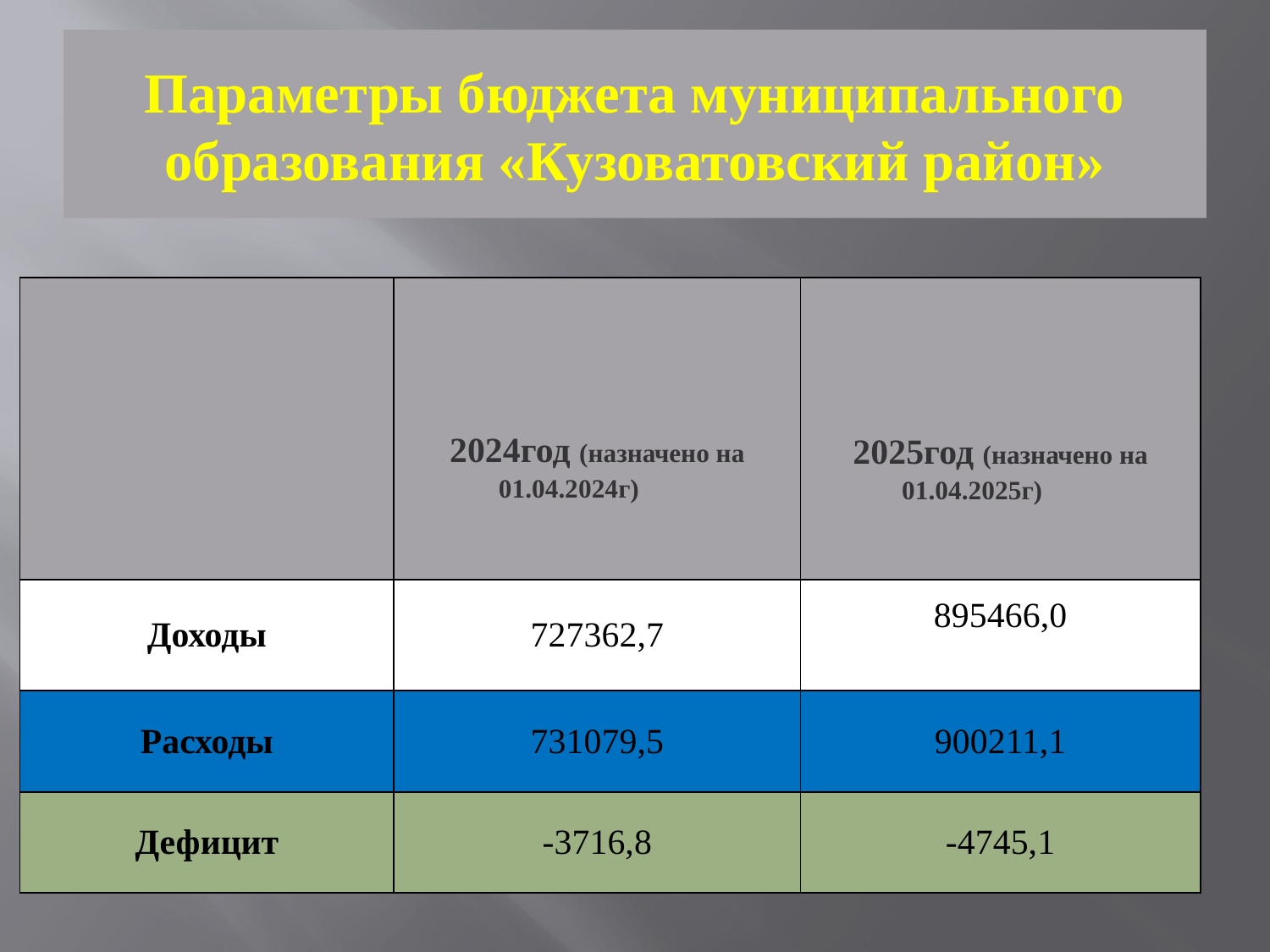

# Параметры бюджета муниципального образования «Кузоватовский район»
|  | 2024год (назначено на 01.04.2024г) | 2025год (назначено на 01.04.2025г) |
| --- | --- | --- |
| Доходы | 727362,7 | 895466,0 |
| Расходы | 731079,5 | 900211,1 |
| Дефицит | -3716,8 | -4745,1 |